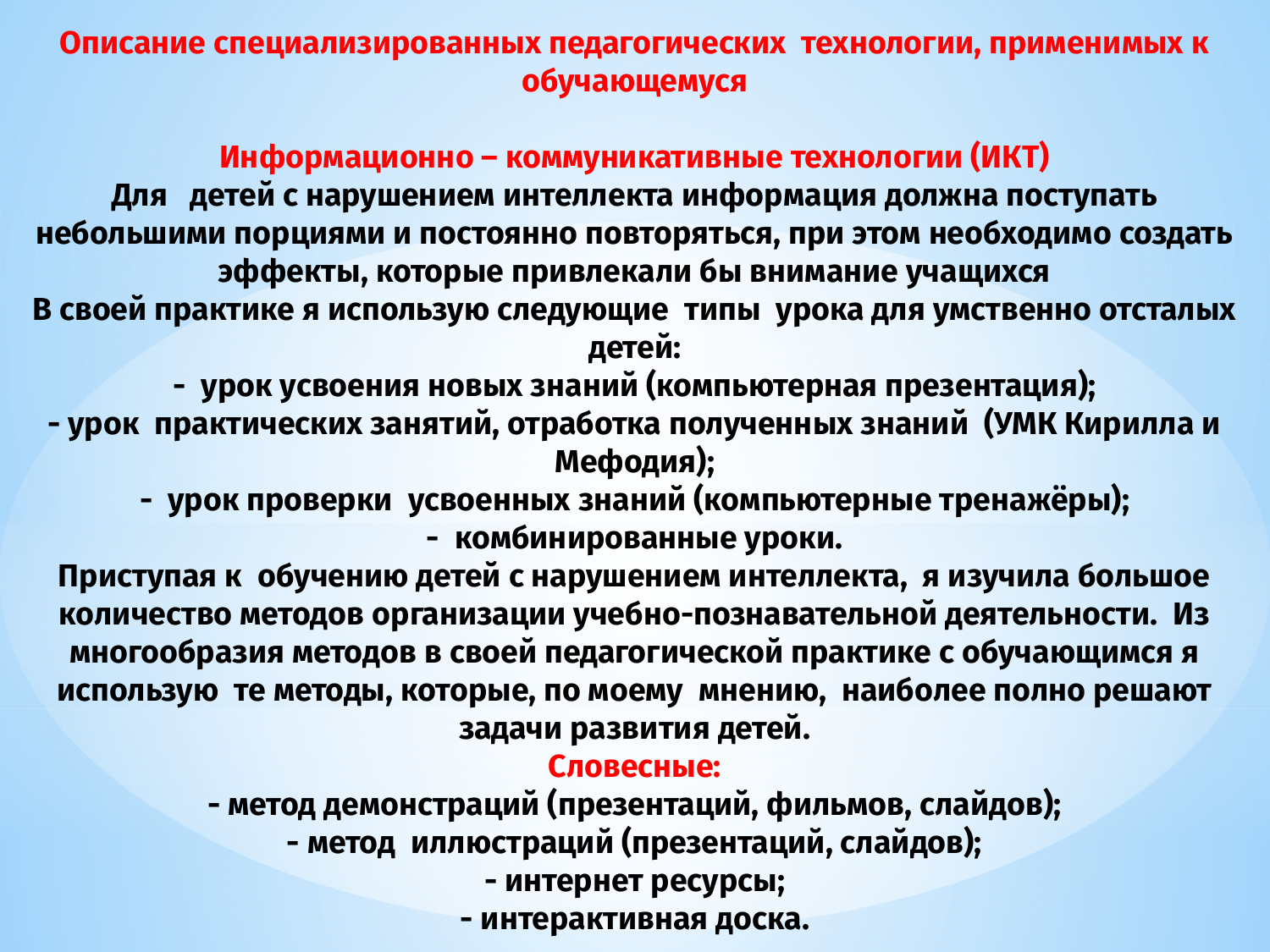

Описание специализированных педагогических  технологии, применимых к обучающемуся

Информационно – коммуникативные технологии (ИКТ)
Для   детей с нарушением интеллекта информация должна поступать небольшими порциями и постоянно повторяться, при этом необходимо создать эффекты, которые привлекали бы внимание учащихся
В своей практике я использую следующие  типы  урока для умственно отсталых детей:
-  урок усвоения новых знаний (компьютерная презентация);
- урок  практических занятий, отработка полученных знаний  (УМК Кирилла и Мефодия);
-  урок проверки  усвоенных знаний (компьютерные тренажёры);
-  комбинированные уроки.
Приступая к  обучению детей с нарушением интеллекта,  я изучила большое количество методов организации учебно-познавательной деятельности.  Из многообразия методов в своей педагогической практике с обучающимся я использую  те методы, которые, по моему  мнению,  наиболее полно решают задачи развития детей.
Словесные:
- метод демонстраций (презентаций, фильмов, слайдов);
- метод  иллюстраций (презентаций, слайдов);
- интернет ресурсы;
- интерактивная доска.